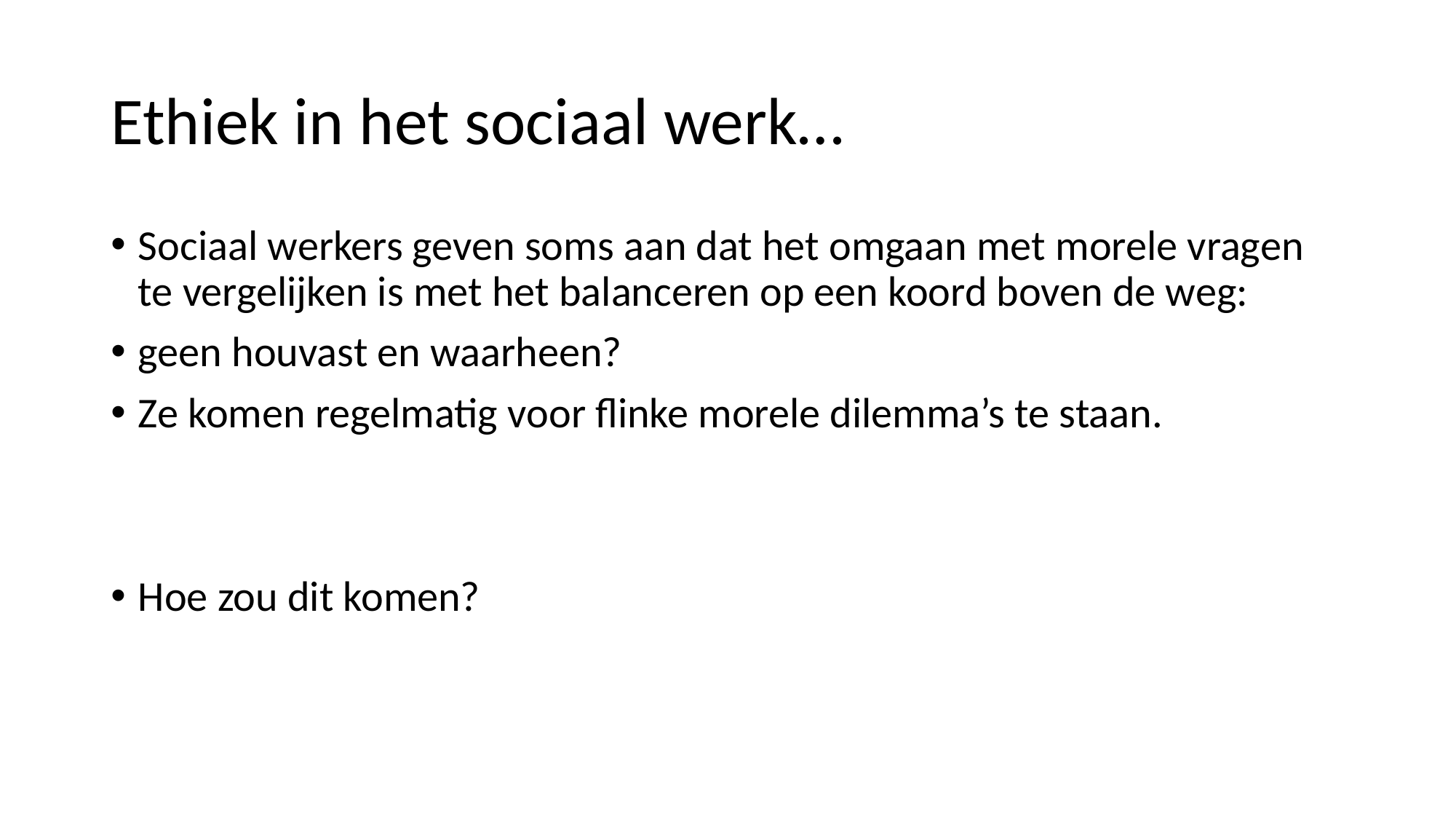

# Ethiek in het sociaal werk…
Sociaal werkers geven soms aan dat het omgaan met morele vragen te vergelijken is met het balanceren op een koord boven de weg:
geen houvast en waarheen?
Ze komen regelmatig voor flinke morele dilemma’s te staan.

Hoe zou dit komen?